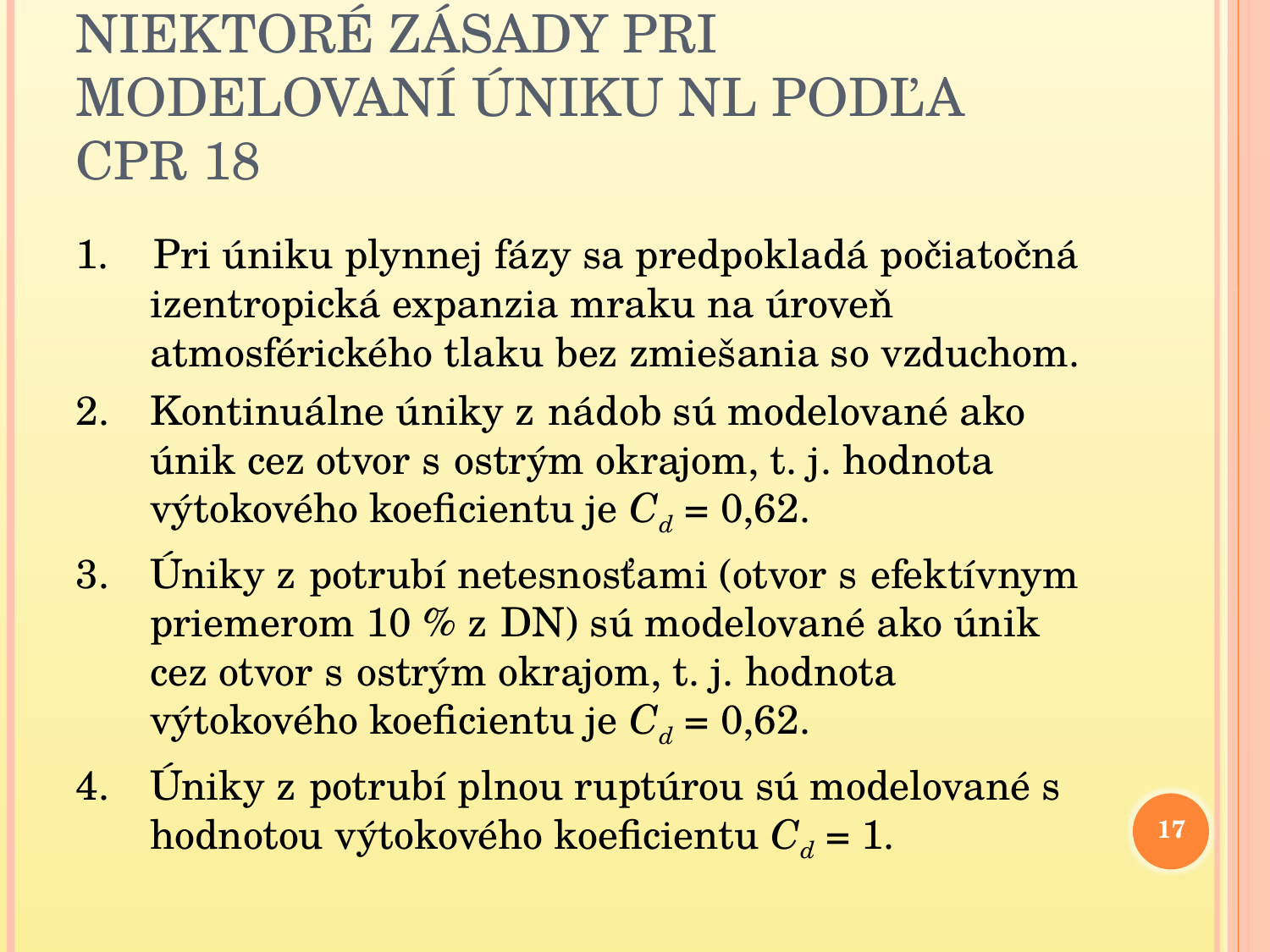

# Niektoré zásady pri modelovaní úniku NL podľa CPR 18
1.    Pri úniku plynnej fázy sa predpokladá počiatočná izentropická expanzia mraku na úroveň atmosférického tlaku bez zmiešania so vzduchom.
2.	Kontinuálne úniky z nádob sú modelované ako únik cez otvor s ostrým okrajom, t. j. hodnota výtokového koeficientu je Cd = 0,62.
3.	Úniky z potrubí netesnosťami (otvor s efektívnym priemerom 10 % z DN) sú modelované ako únik cez otvor s ostrým okrajom, t. j. hodnota výtokového koeficientu je Cd = 0,62.
4.	Úniky z potrubí plnou ruptúrou sú modelované s hodnotou výtokového koeficientu Cd = 1.

17